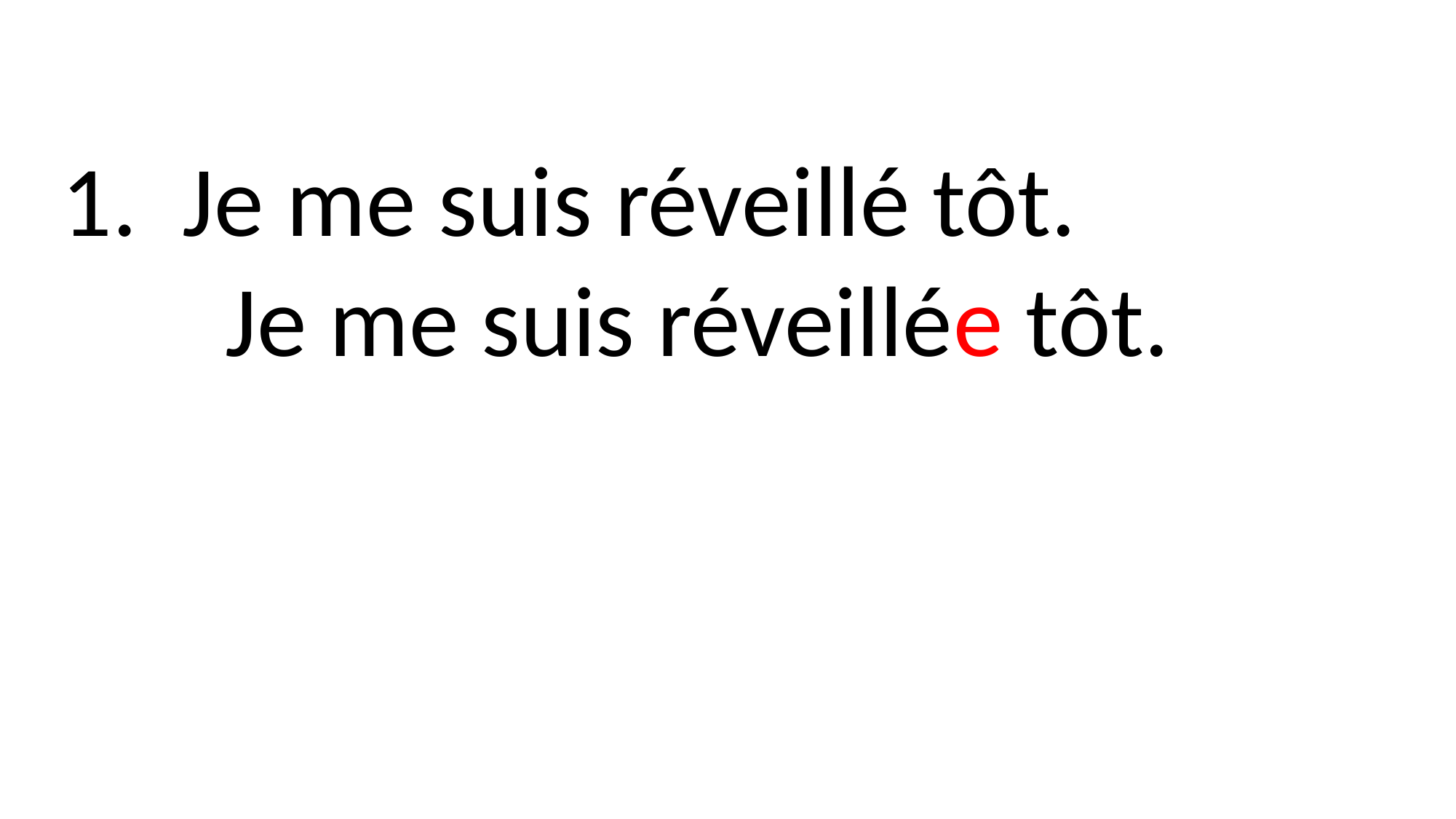

1.  Je me suis réveillé tôt.
	Je me suis réveillée tôt.